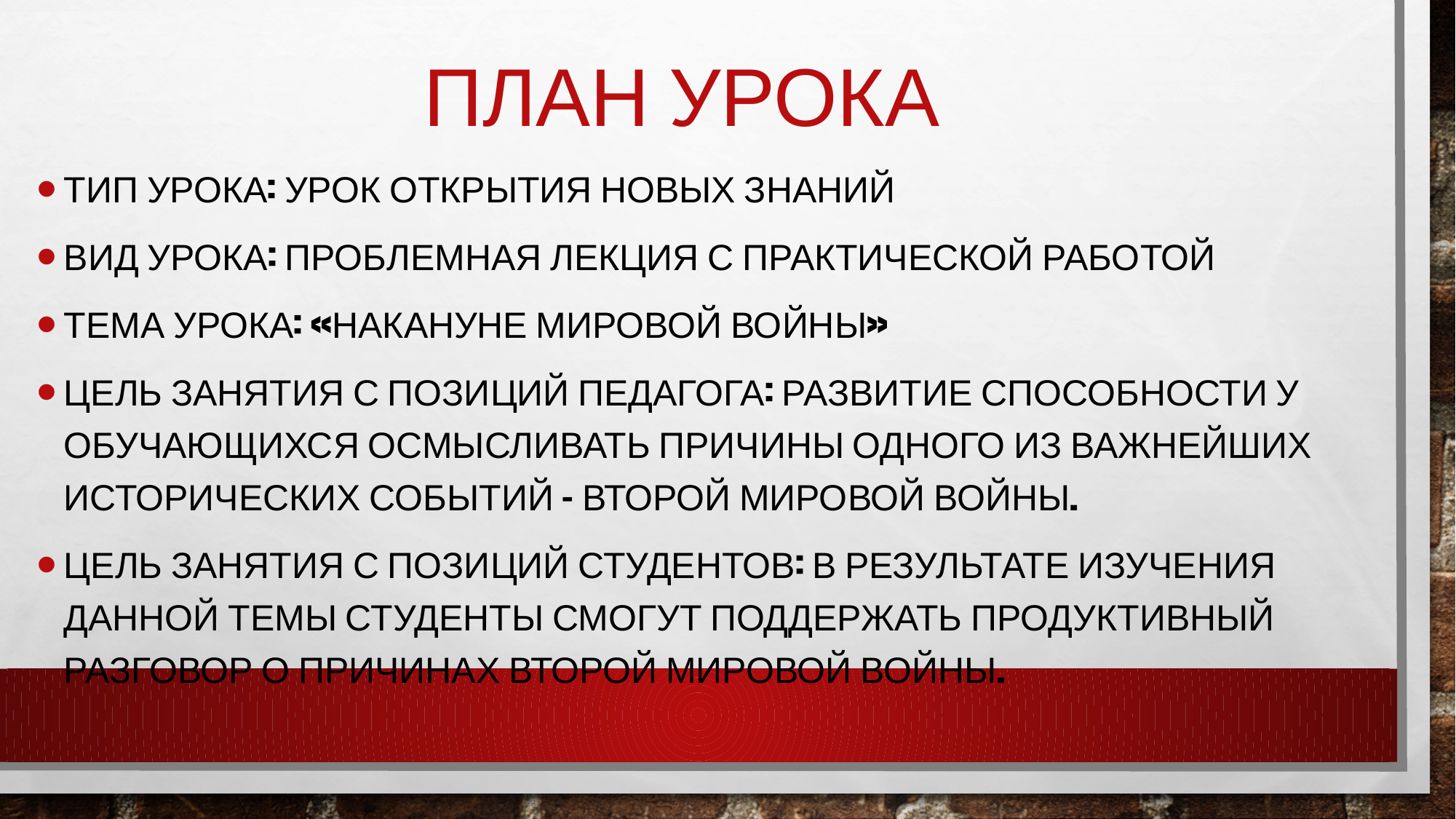

# План урока
Тип урока: Урок открытия новых знаний
Вид урока: Проблемная лекция с практической работой
Тема урока: «Накануне мировой войны»
Цель занятия с позиций педагога: развитие способности у обучающихся осмысливать причины одного из важнейших исторических событий – Второй мировой войны.
Цель занятия с позиций студентов: в результате изучения данной темы студенты смогут поддержать продуктивный разговор о причинах Второй мировой войны.